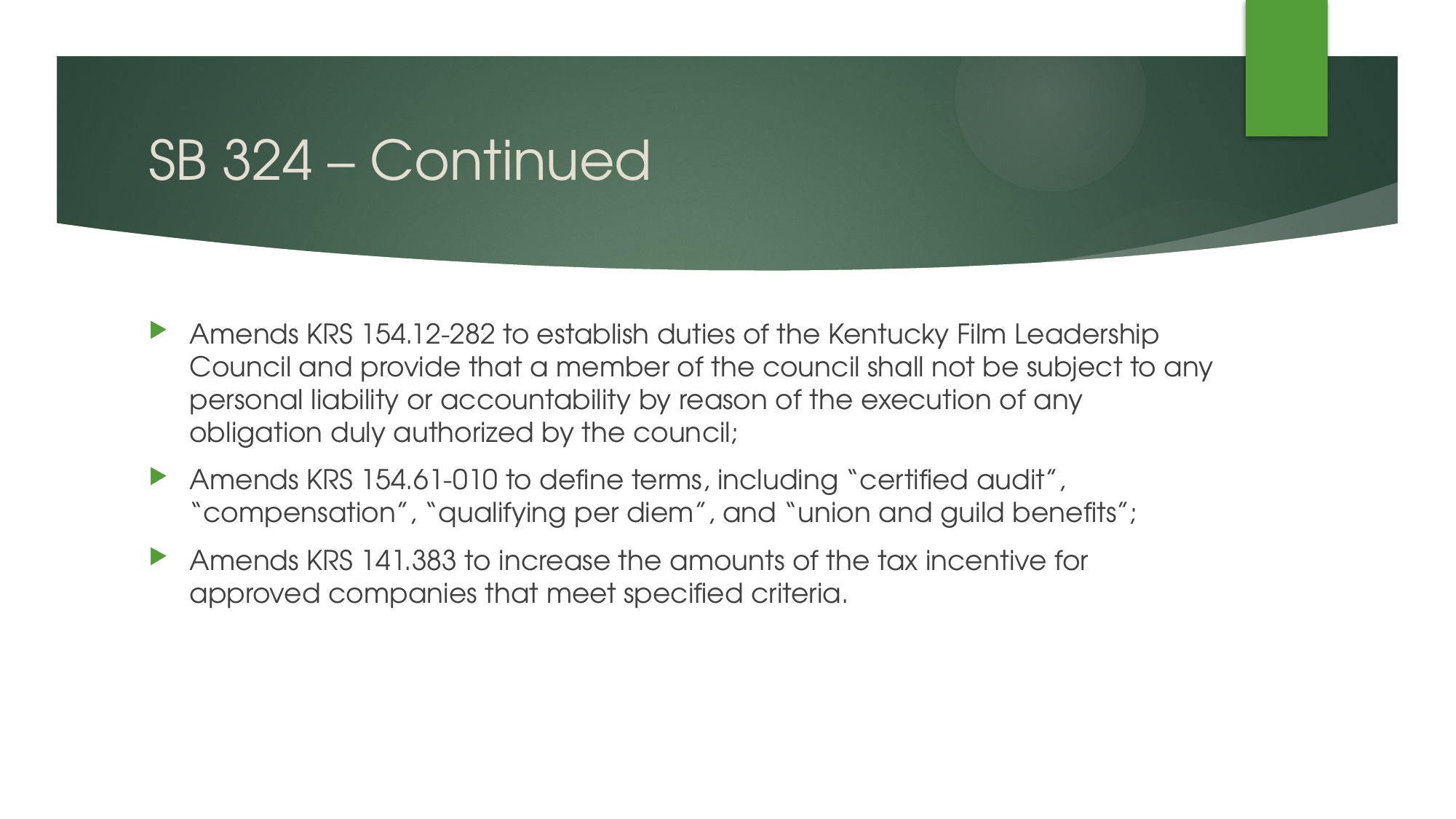

# SB 324 – Continued
Amends KRS 154.12-282 to establish duties of the Kentucky Film Leadership Council and provide that a member of the council shall not be subject to any personal liability or accountability by reason of the execution of any obligation duly authorized by the council;
Amends KRS 154.61-010 to define terms, including “certified audit”, “compensation”, “qualifying per diem”, and “union and guild benefits”;
Amends KRS 141.383 to increase the amounts of the tax incentive for approved companies that meet specified criteria.